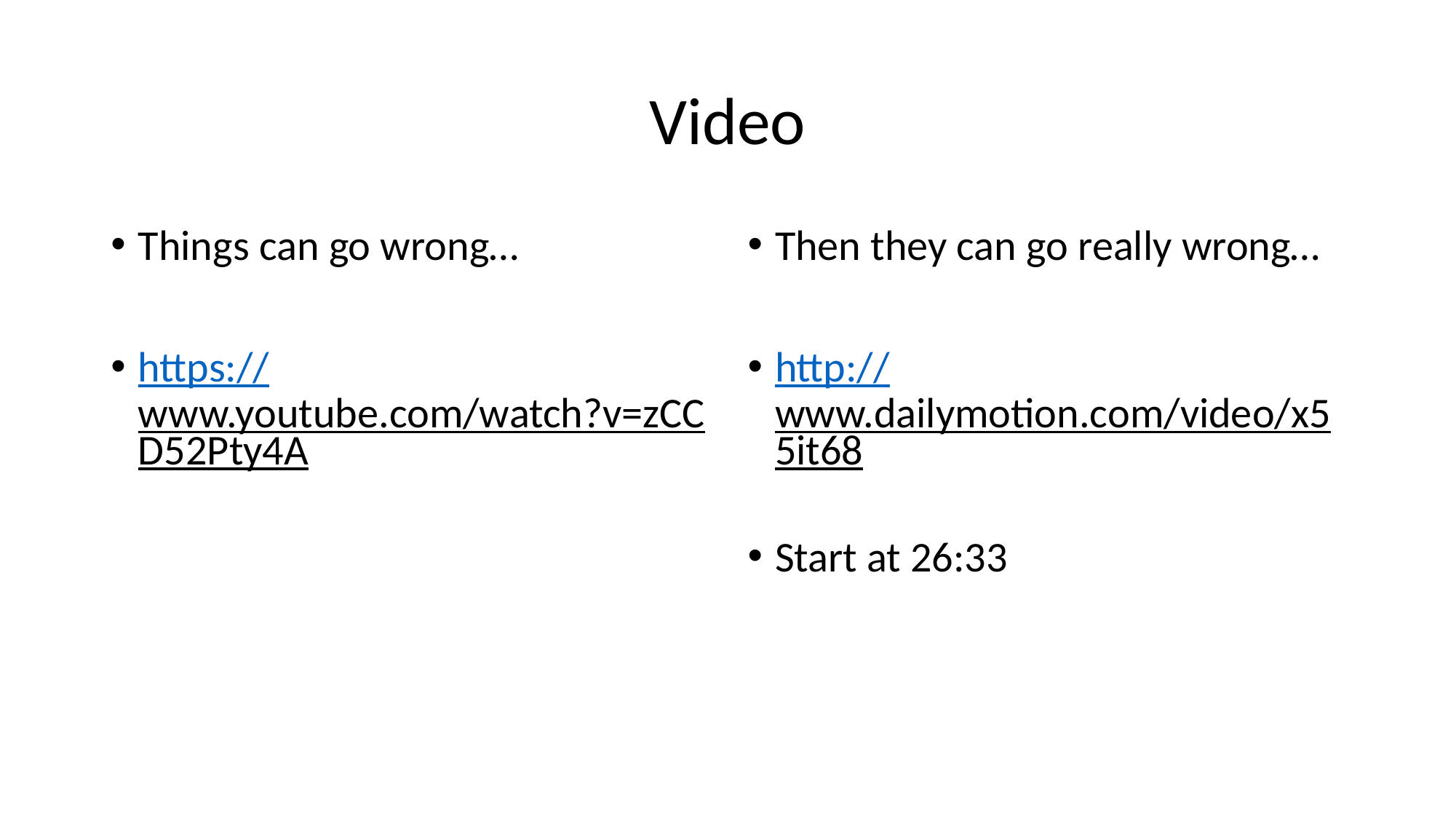

# Video
Things can go wrong…

https://www.youtube.com/watch?v=zCCD52Pty4A
Then they can go really wrong…

http://www.dailymotion.com/video/x55it68
Start at 26:33